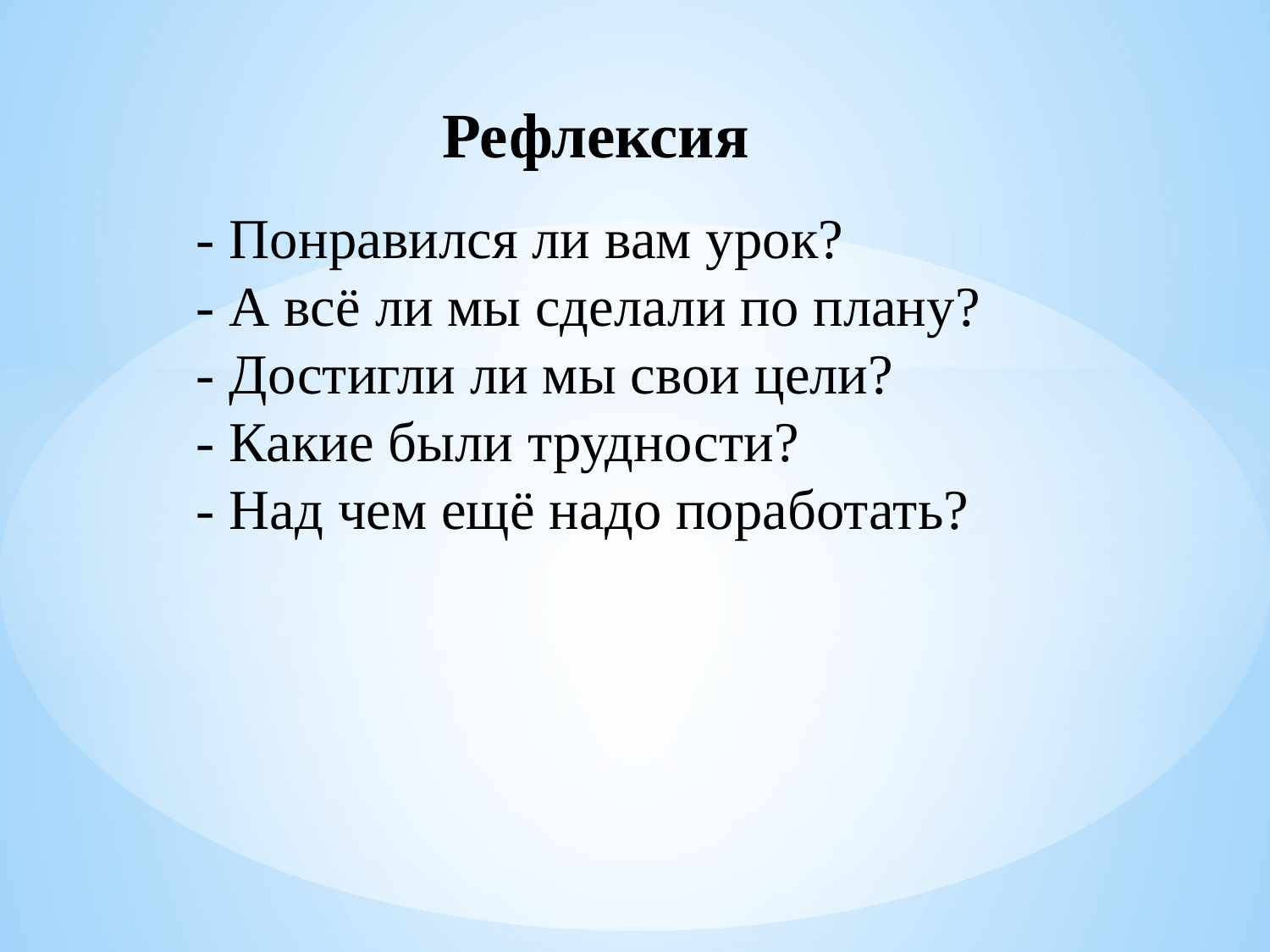

# Рефлексия
- Понравился ли вам урок?
- А всё ли мы сделали по плану?
- Достигли ли мы свои цели?
- Какие были трудности?
- Над чем ещё надо поработать?